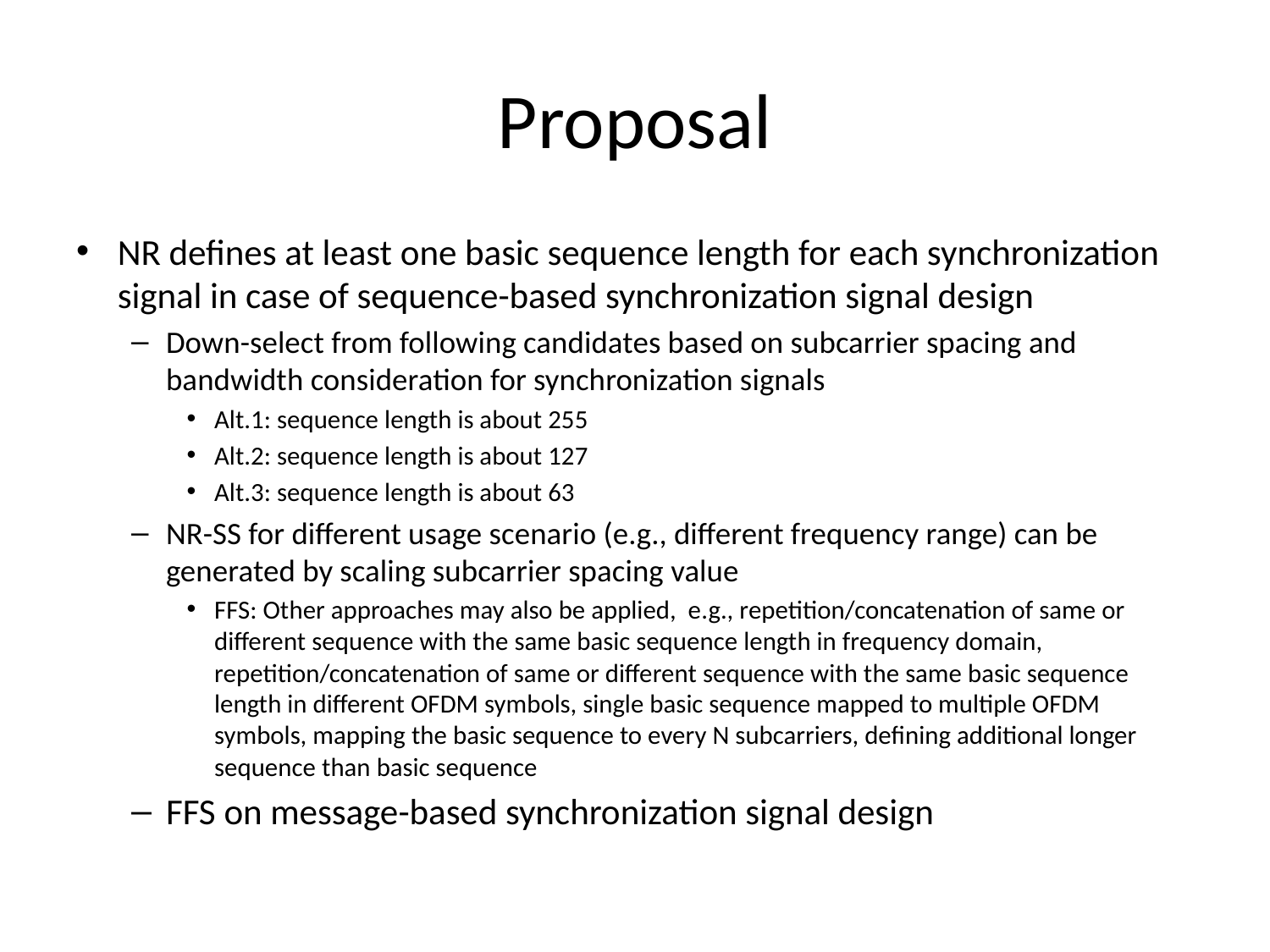

# Proposal
NR defines at least one basic sequence length for each synchronization signal in case of sequence-based synchronization signal design
Down-select from following candidates based on subcarrier spacing and bandwidth consideration for synchronization signals
Alt.1: sequence length is about 255
Alt.2: sequence length is about 127
Alt.3: sequence length is about 63
NR-SS for different usage scenario (e.g., different frequency range) can be generated by scaling subcarrier spacing value
FFS: Other approaches may also be applied,  e.g., repetition/concatenation of same or different sequence with the same basic sequence length in frequency domain, repetition/concatenation of same or different sequence with the same basic sequence length in different OFDM symbols, single basic sequence mapped to multiple OFDM symbols, mapping the basic sequence to every N subcarriers, defining additional longer sequence than basic sequence
FFS on message-based synchronization signal design